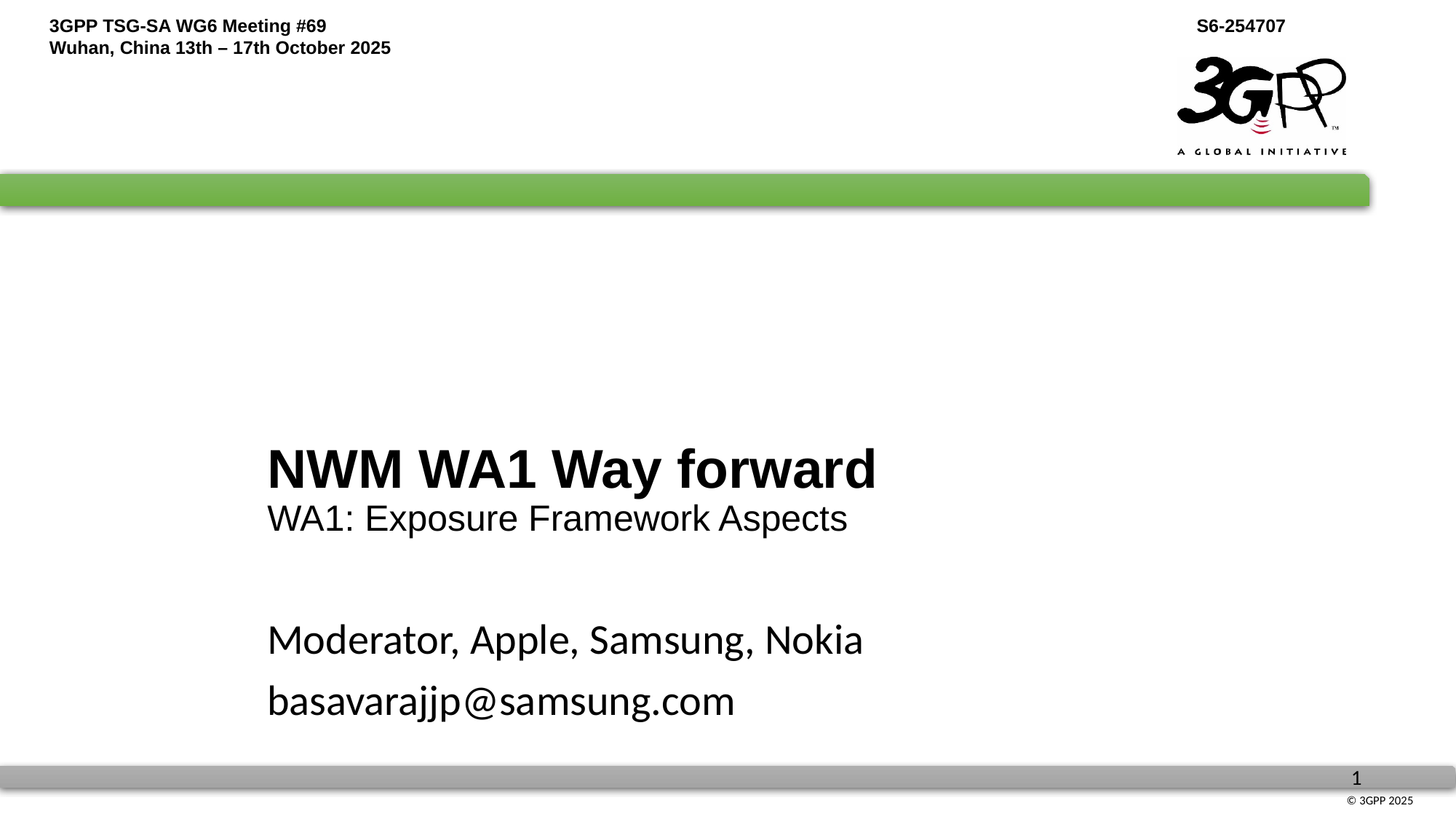

# NWM WA1 Way forward WA1: Exposure Framework Aspects

Moderator, Apple, Samsung, Nokia
basavarajjp@samsung.com